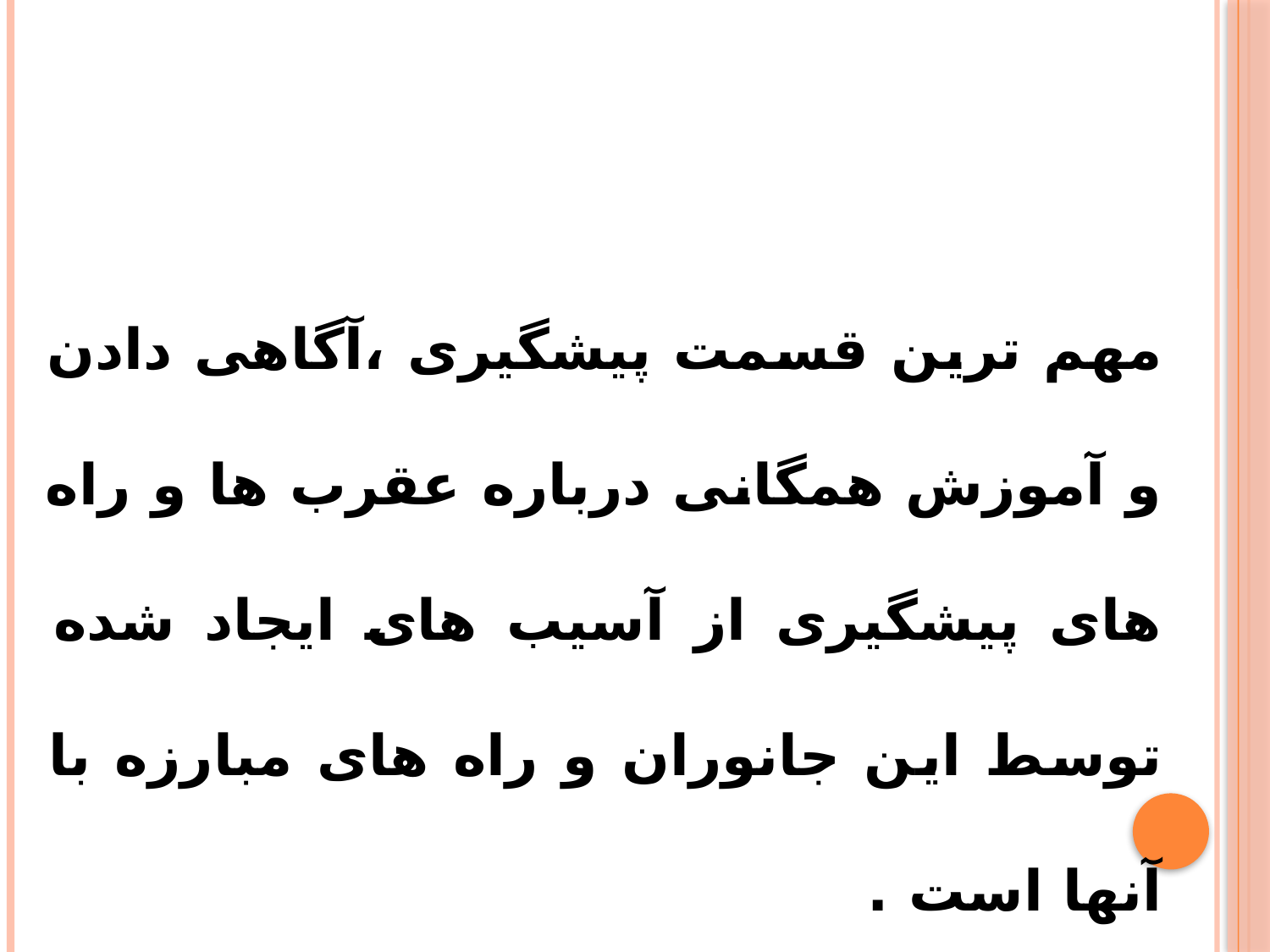

مهم ترین قسمت پیشگیری ،آگاهی دادن و آموزش همگانی درباره عقرب ها و راه های پیشگیری از آسیب های ایجاد شده توسط این جانوران و راه های مبارزه با آنها است .